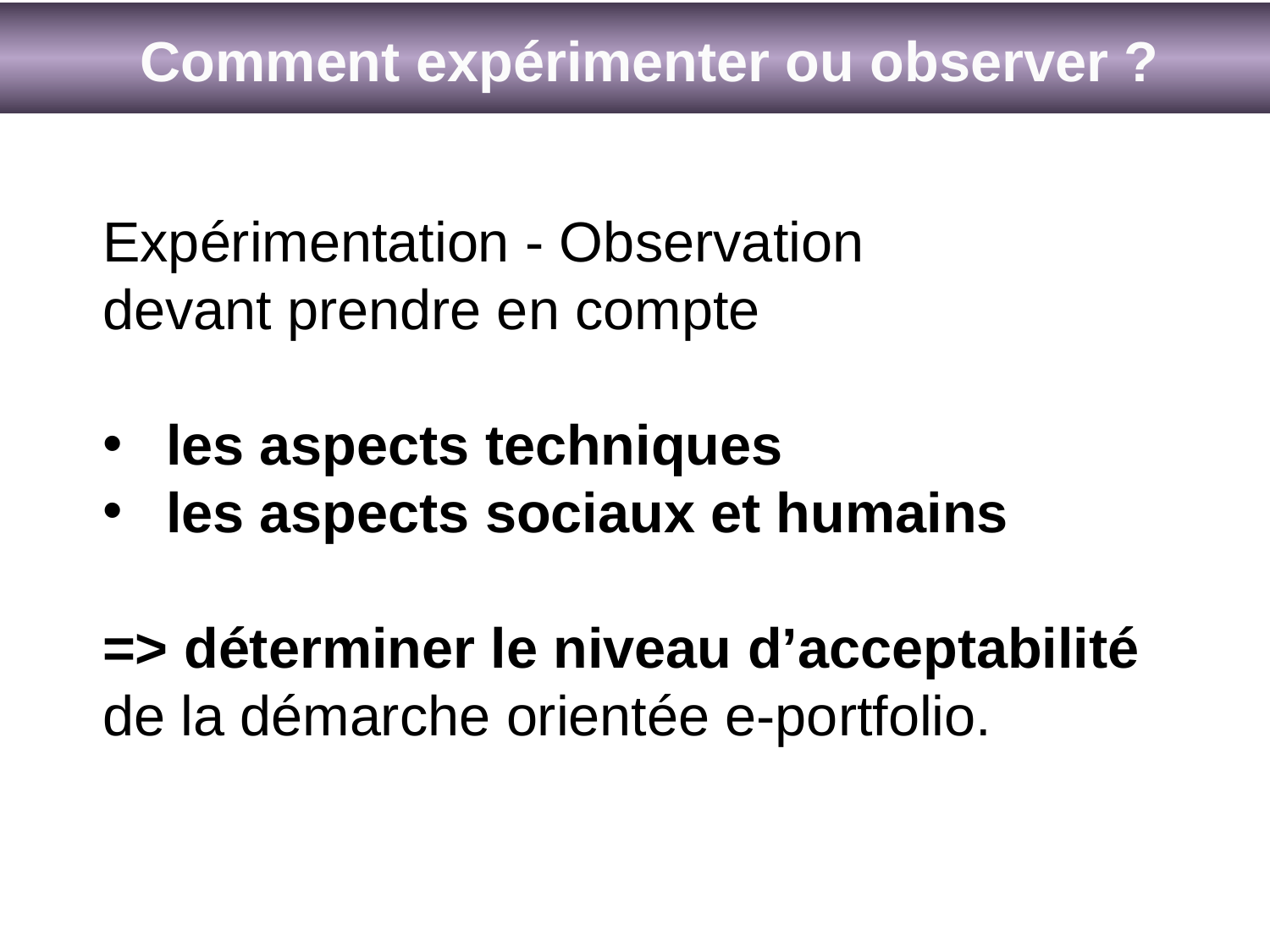

Comment expérimenter ou observer ?

Expérimentation - Observation
devant prendre en compte

les aspects techniques
les aspects sociaux et humains

=> déterminer le niveau d’acceptabilité de la démarche orientée e-portfolio.
14 - 15 Décembre 2017
Fès, Maroc 	  	  3/29